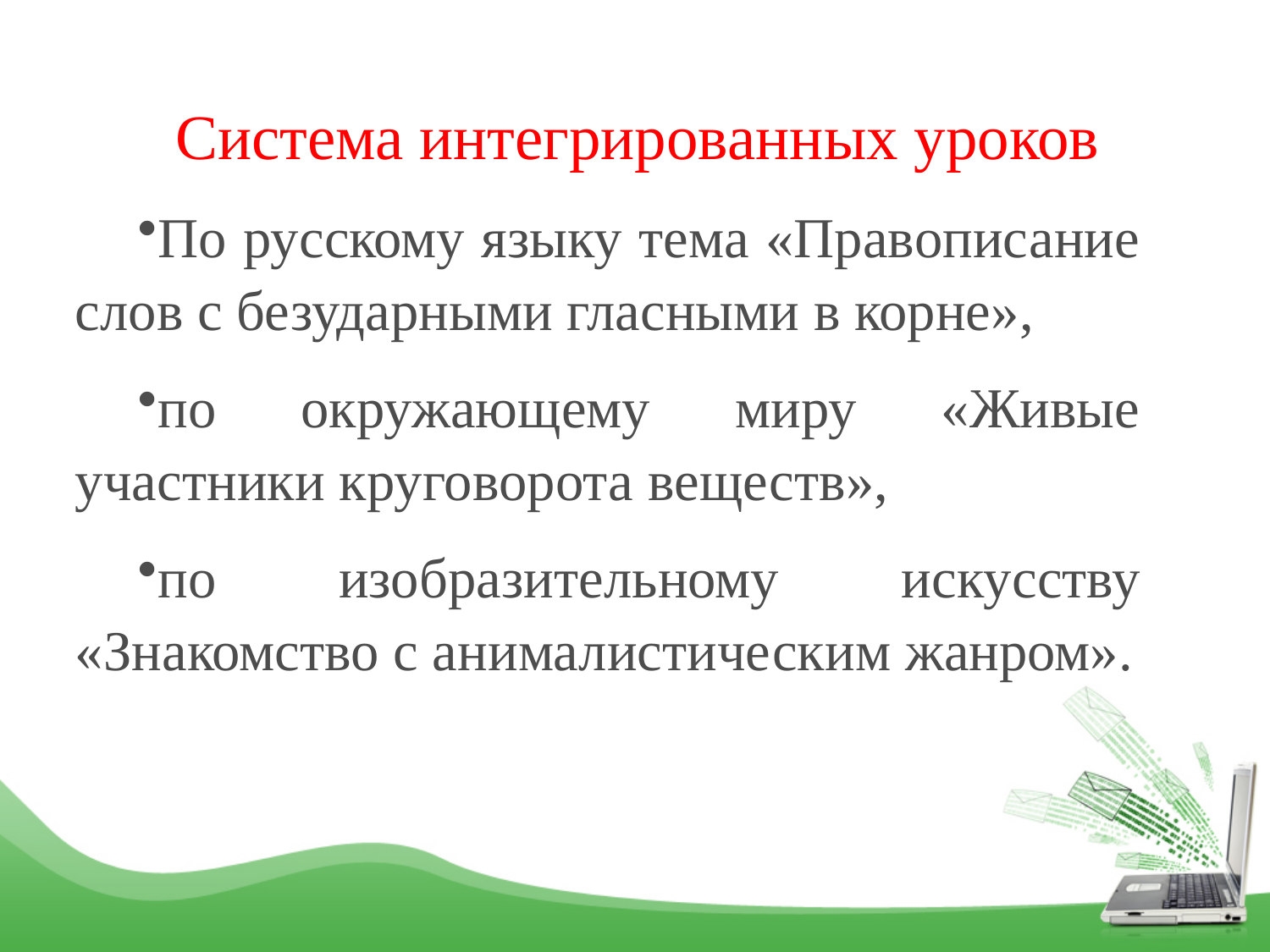

# Система интегрированных уроков
По русскому языку тема «Правописание слов с безударными гласными в корне»,
по окружающему миру «Живые участники круговорота веществ»,
по изобразительному искусству «Знакомство с анималистическим жанром».